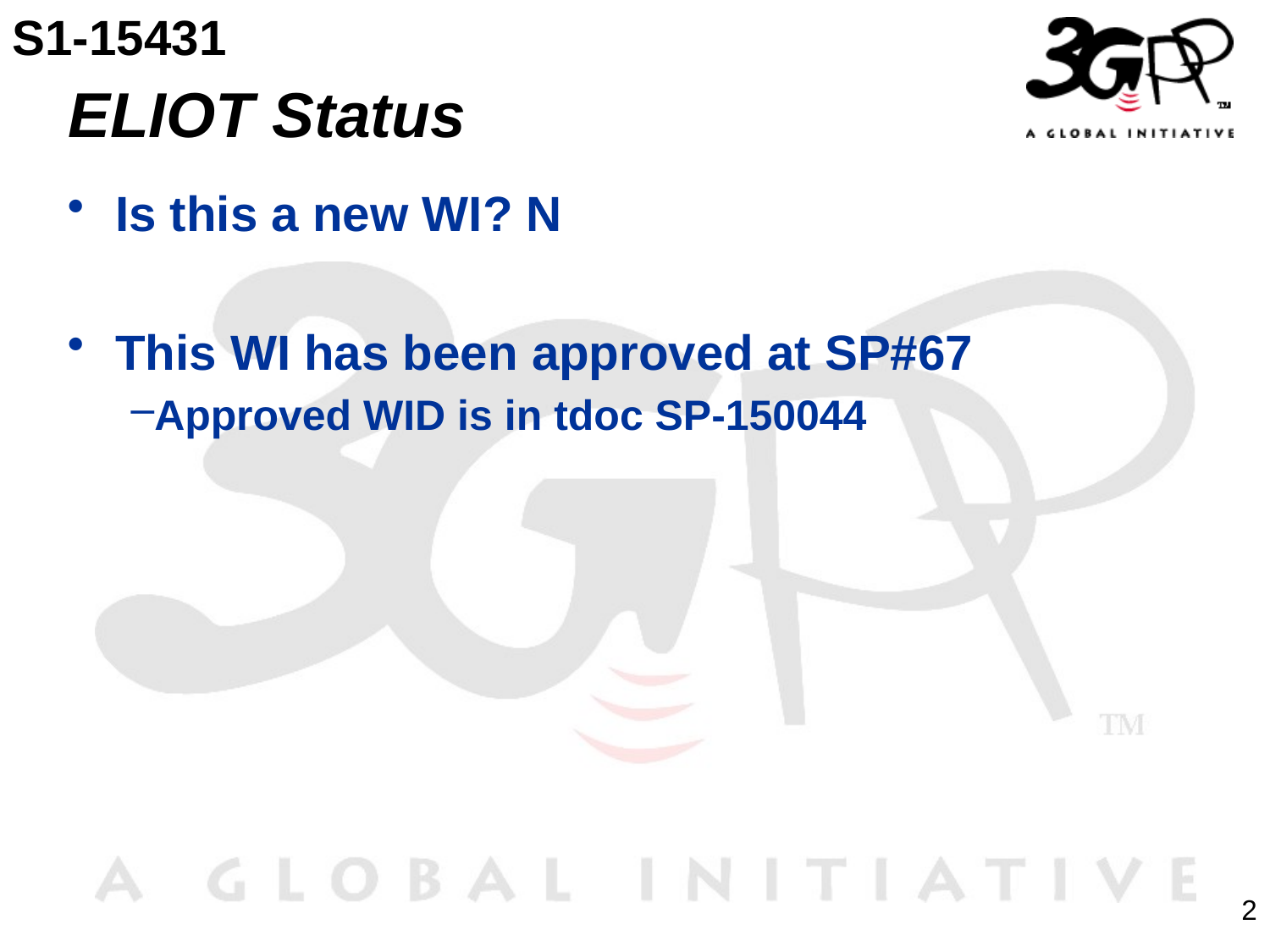

S1-15431
# ELIOT Status
Is this a new WI? N

This WI has been approved at SP#67
Approved WID is in tdoc SP-150044
2